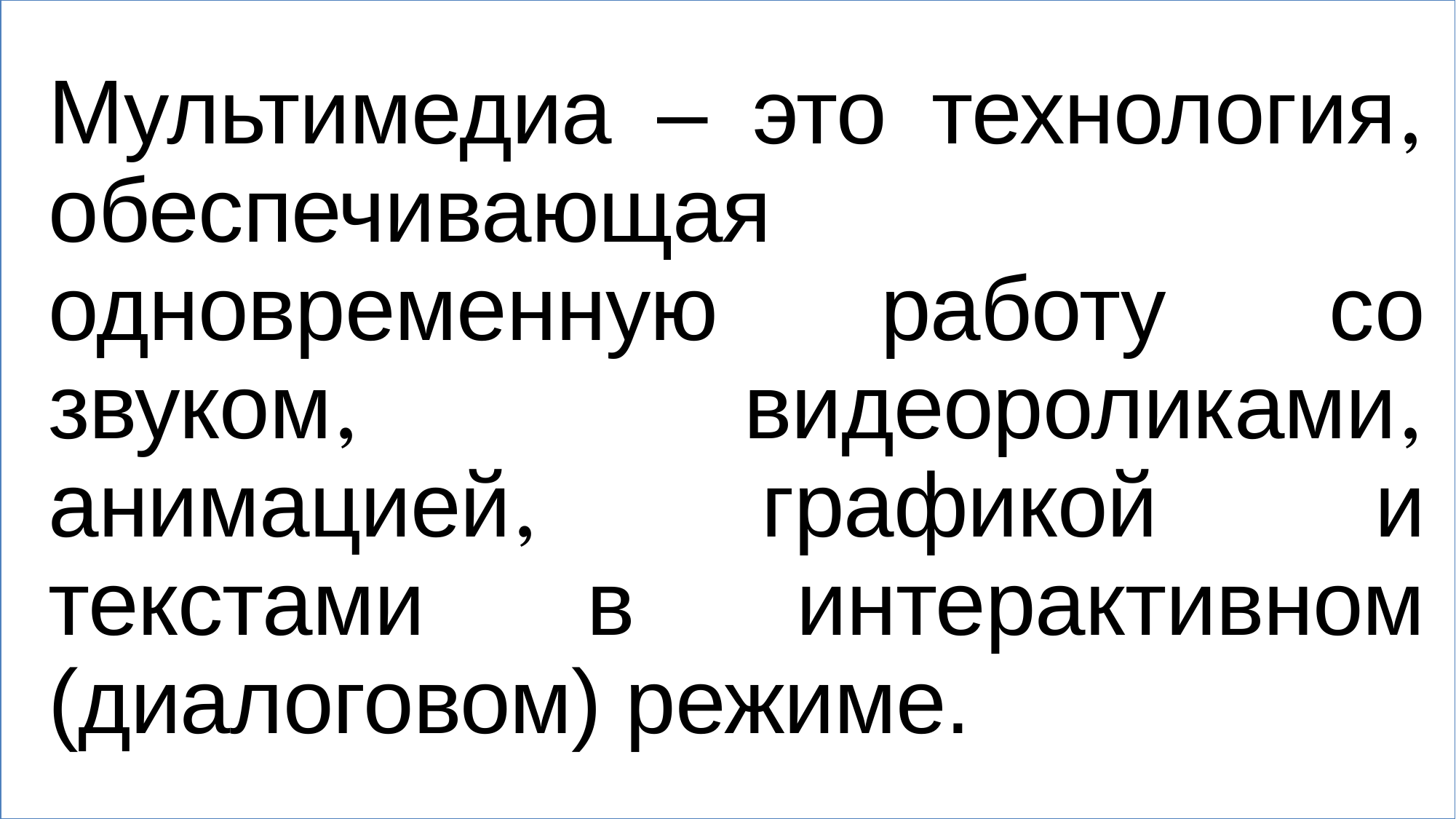

Мультимедиа – это технология, обеспечивающая одновременную работу со звуком, видеороликами, анимацией, графикой и текстами в интерактивном (диалоговом) режиме.